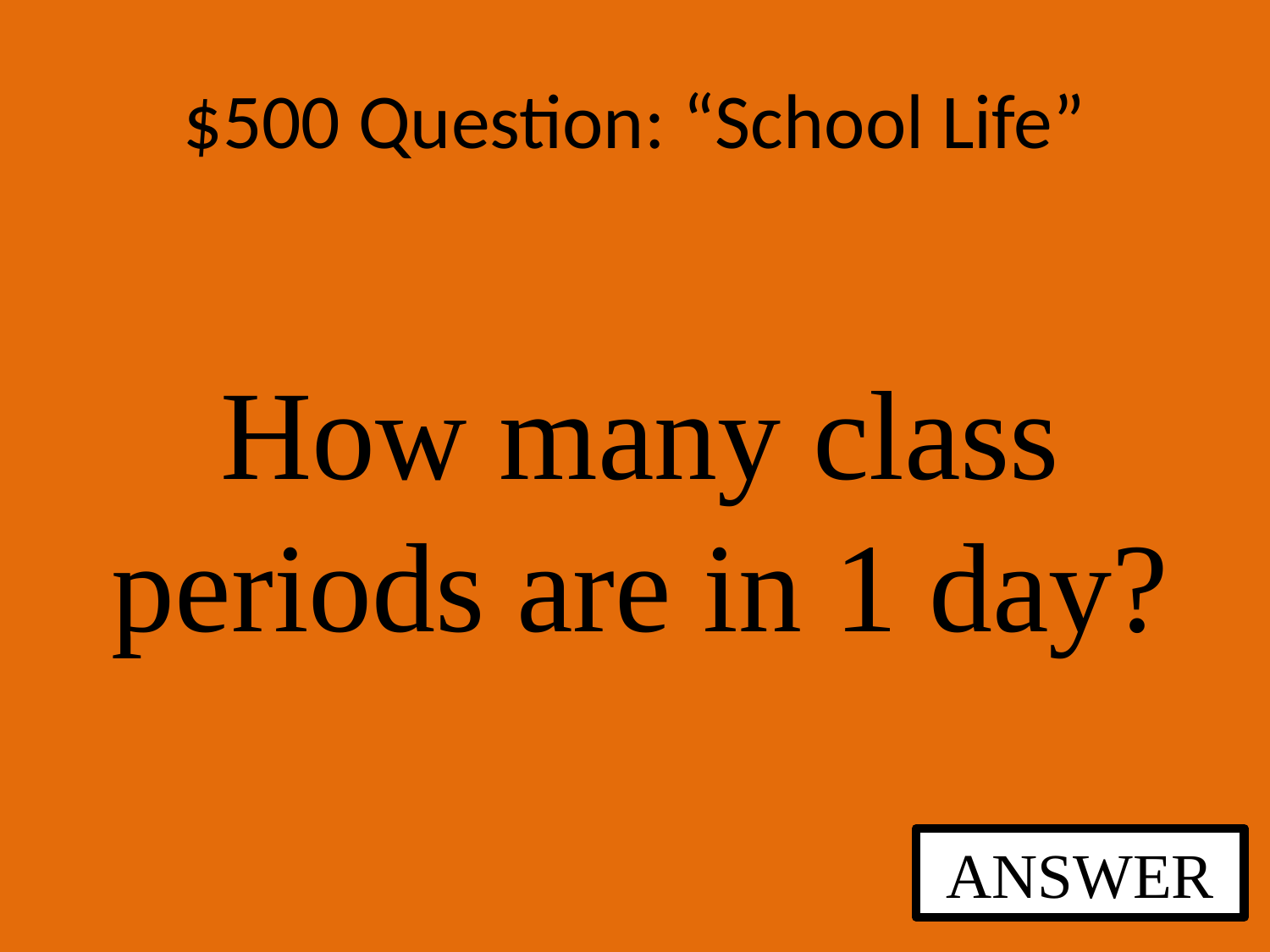

# $500 Question: “School Life”
How many class periods are in 1 day?
ANSWER